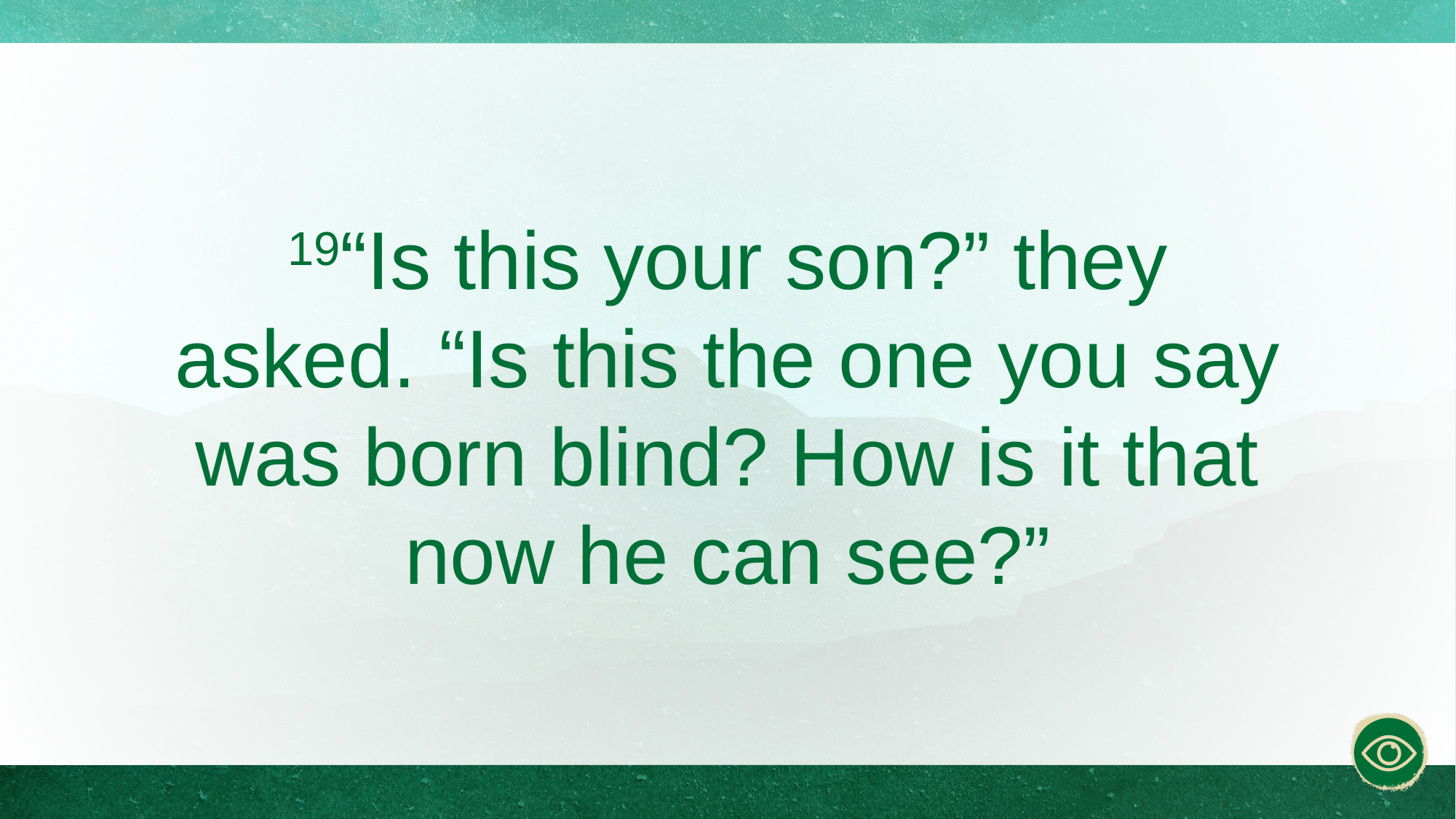

19“Is this your son?” they asked. “Is this the one you say was born blind? How is it that now he can see?”